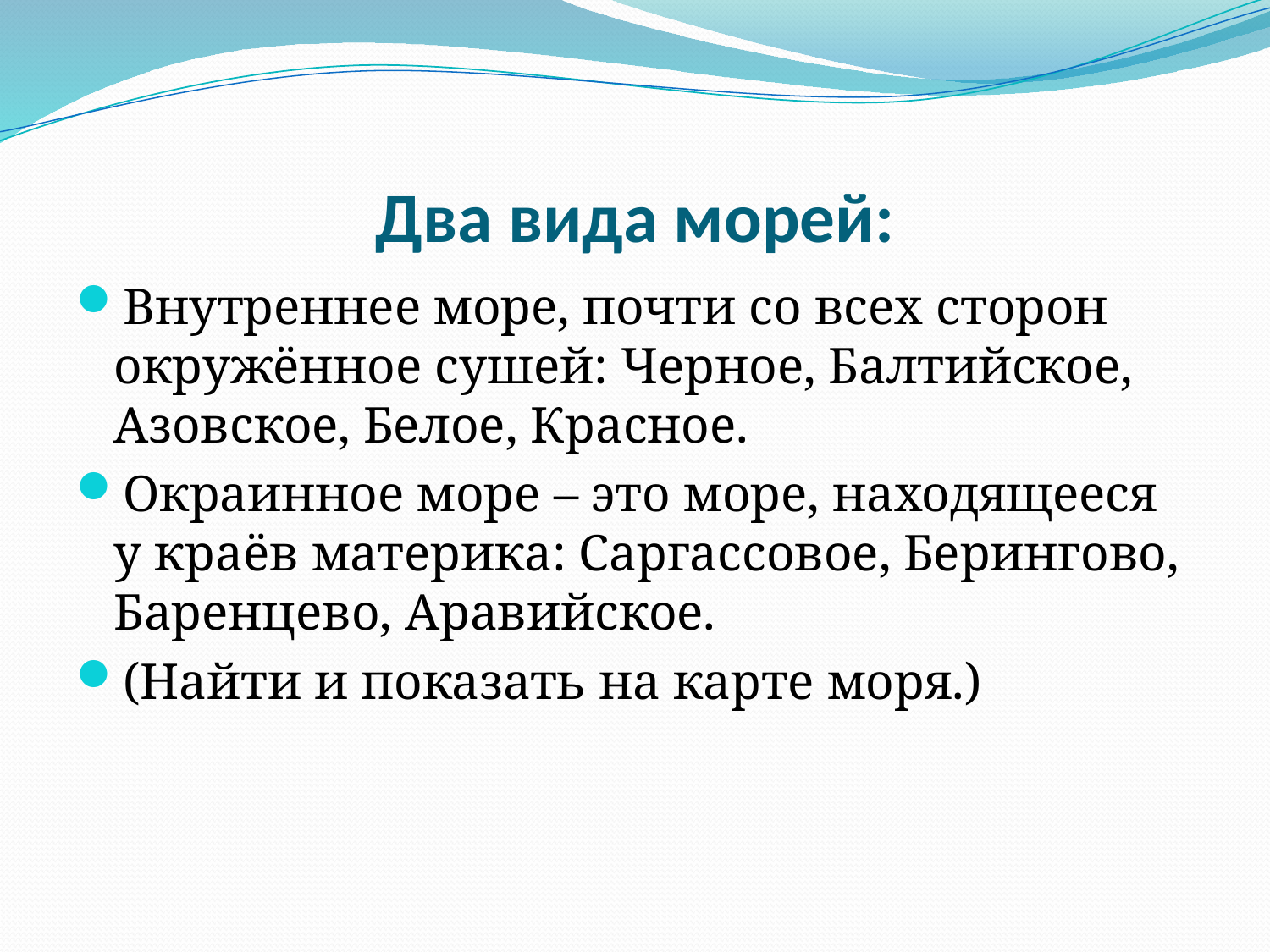

# Два вида морей:
Внутреннее море, почти со всех сторон окружённое сушей: Черное, Балтийское, Азовское, Белое, Красное.
Окраинное море – это море, находящееся у краёв материка: Саргассовое, Берингово, Баренцево, Аравийское.
(Найти и показать на карте моря.)